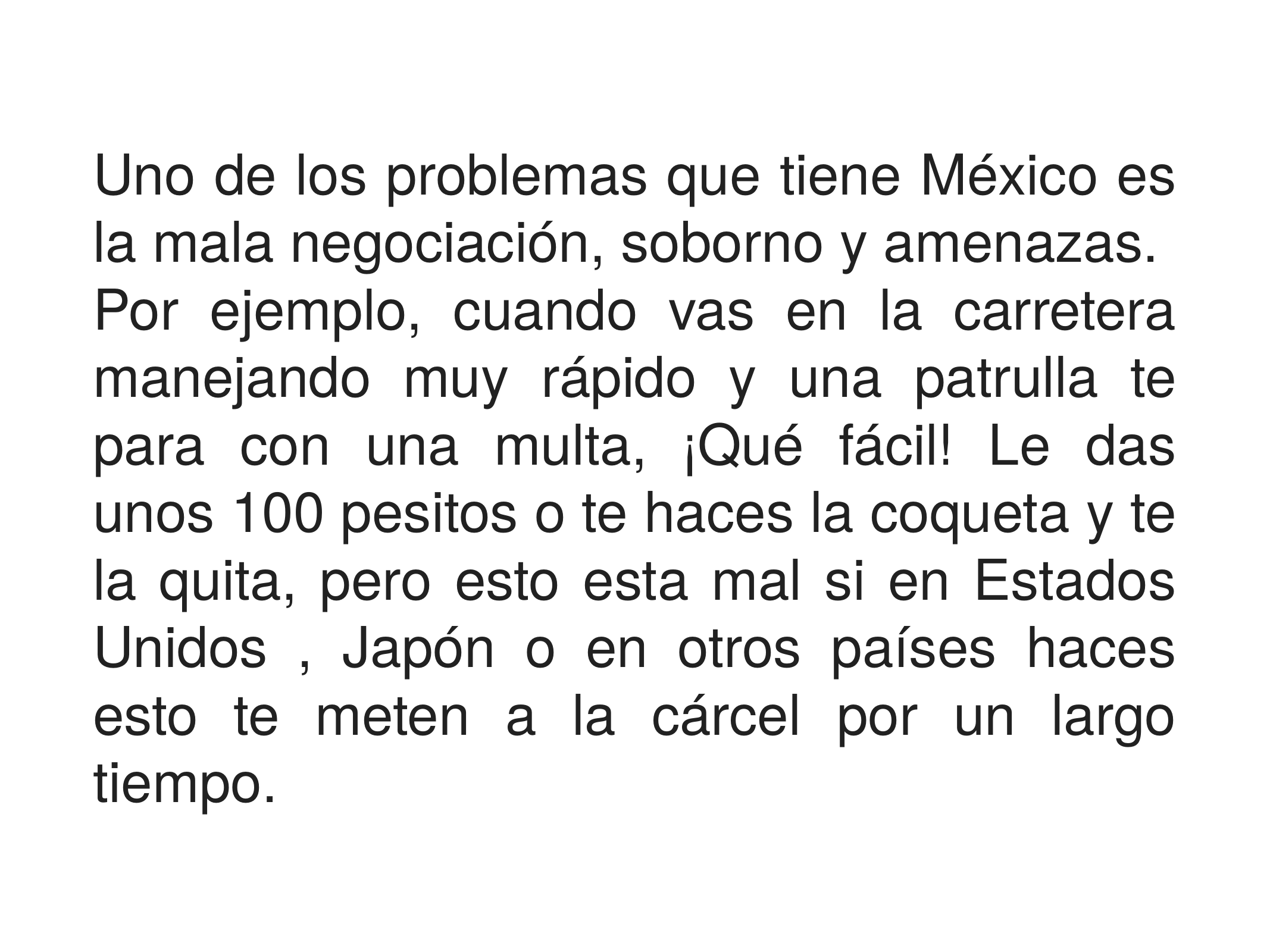

Uno de los problemas que tiene México es la mala negociación, soborno y amenazas.
Por ejemplo, cuando vas en la carretera manejando muy rápido y una patrulla te para con una multa, ¡Qué fácil! Le das unos 100 pesitos o te haces la coqueta y te la quita, pero esto esta mal si en Estados Unidos , Japón o en otros países haces esto te meten a la cárcel por un largo tiempo.